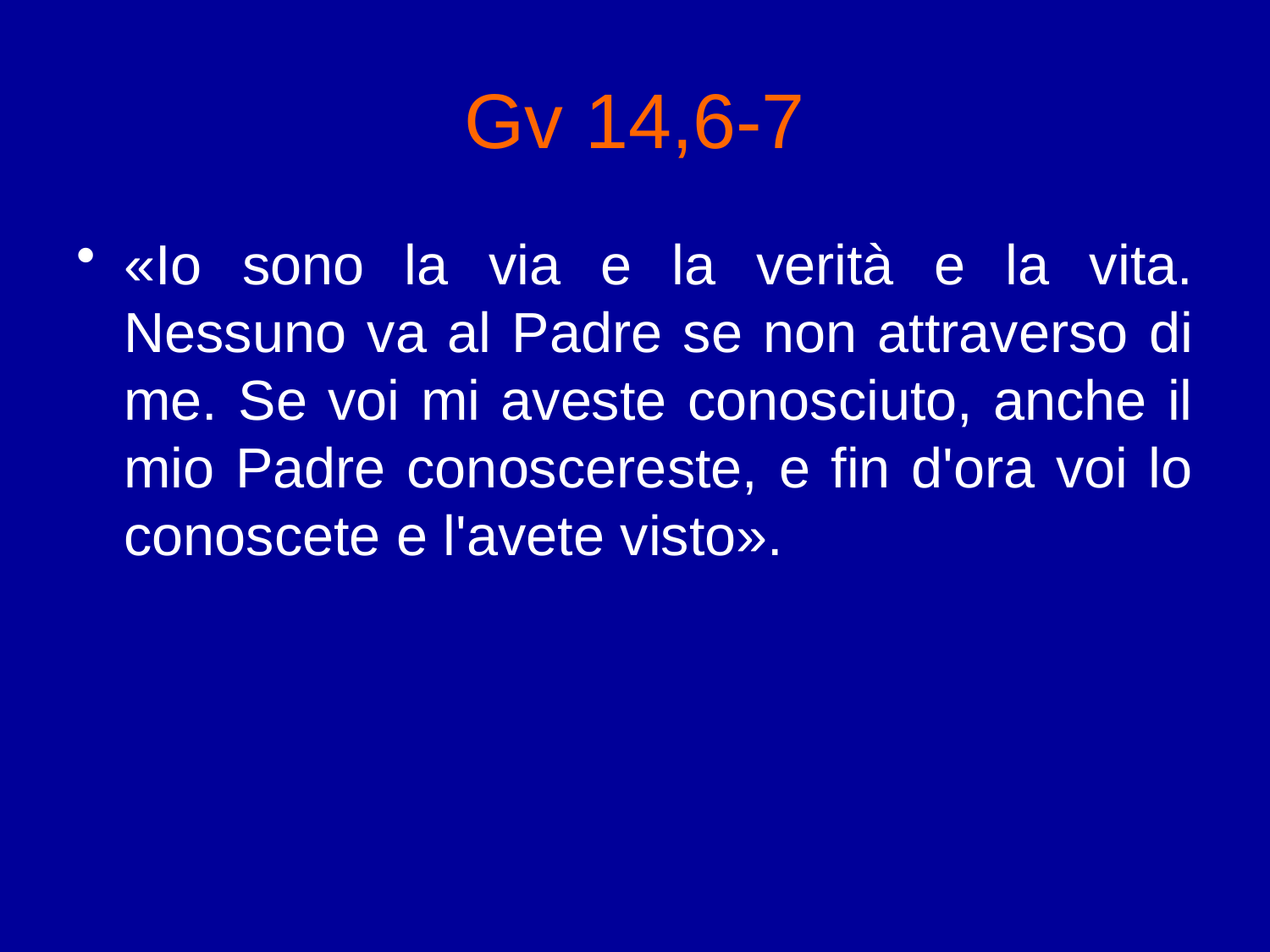

# Gv 14,6-7
«Io sono la via e la verità e la vita. Nessuno va al Padre se non attraverso di me. Se voi mi aveste conosciuto, anche il mio Padre conoscereste, e fin d'ora voi lo conoscete e l'avete visto».